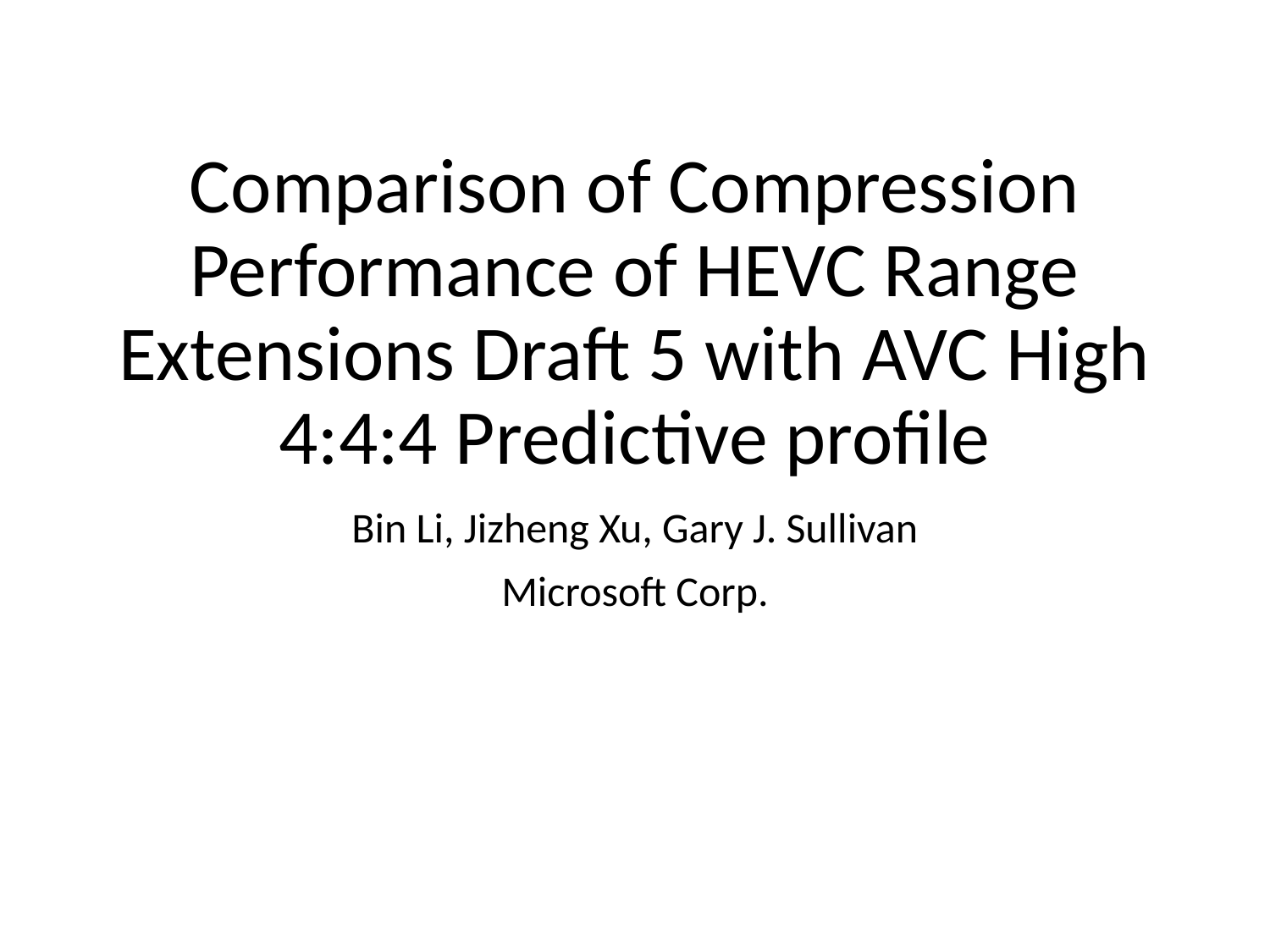

# Comparison of Compression Performance of HEVC Range Extensions Draft 5 with AVC High 4:4:4 Predictive profile
Bin Li, Jizheng Xu, Gary J. Sullivan
Microsoft Corp.